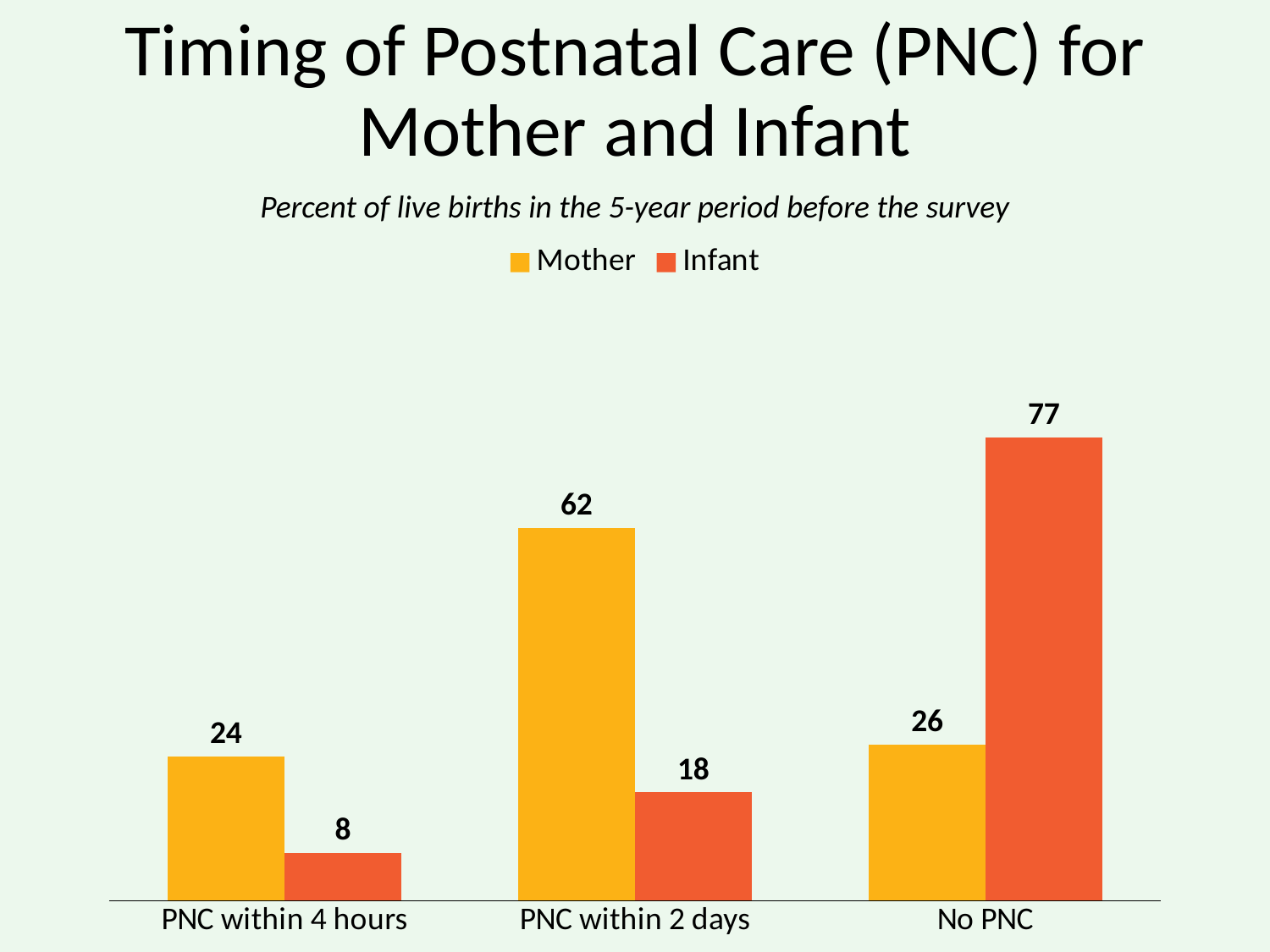

# Timing of Postnatal Care (PNC) for Mother and Infant
Percent of live births in the 5-year period before the survey

### Chart

| Category | Mother | Infant |
|---|---|---|
| PNC within 4 hours | 24.0 | 8.0 |
| PNC within 2 days | 62.0 | 18.0 |
| No PNC | 26.0 | 77.0 |